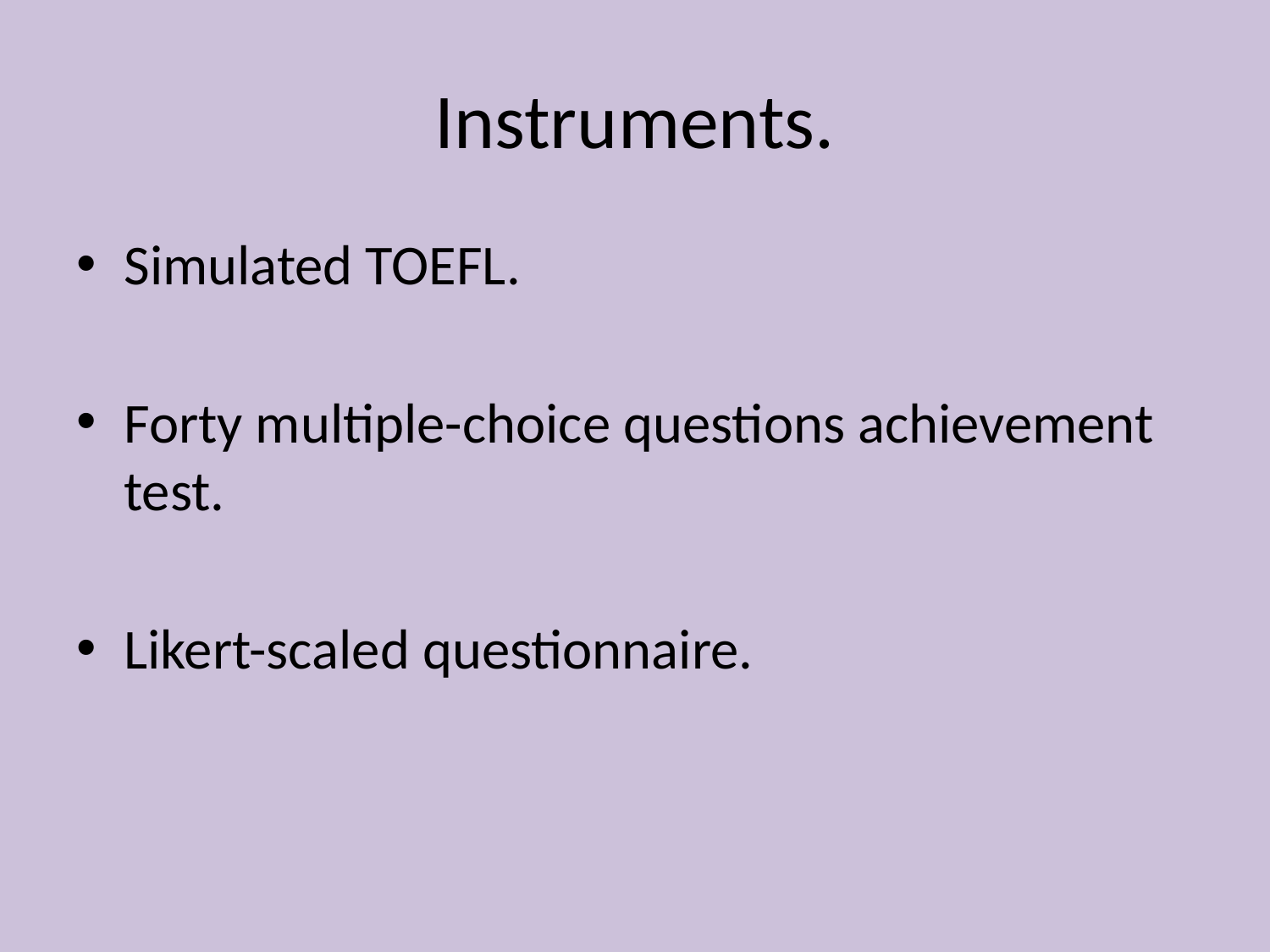

# Instruments.
Simulated TOEFL.

Forty multiple-choice questions achievement test.

Likert-scaled questionnaire.